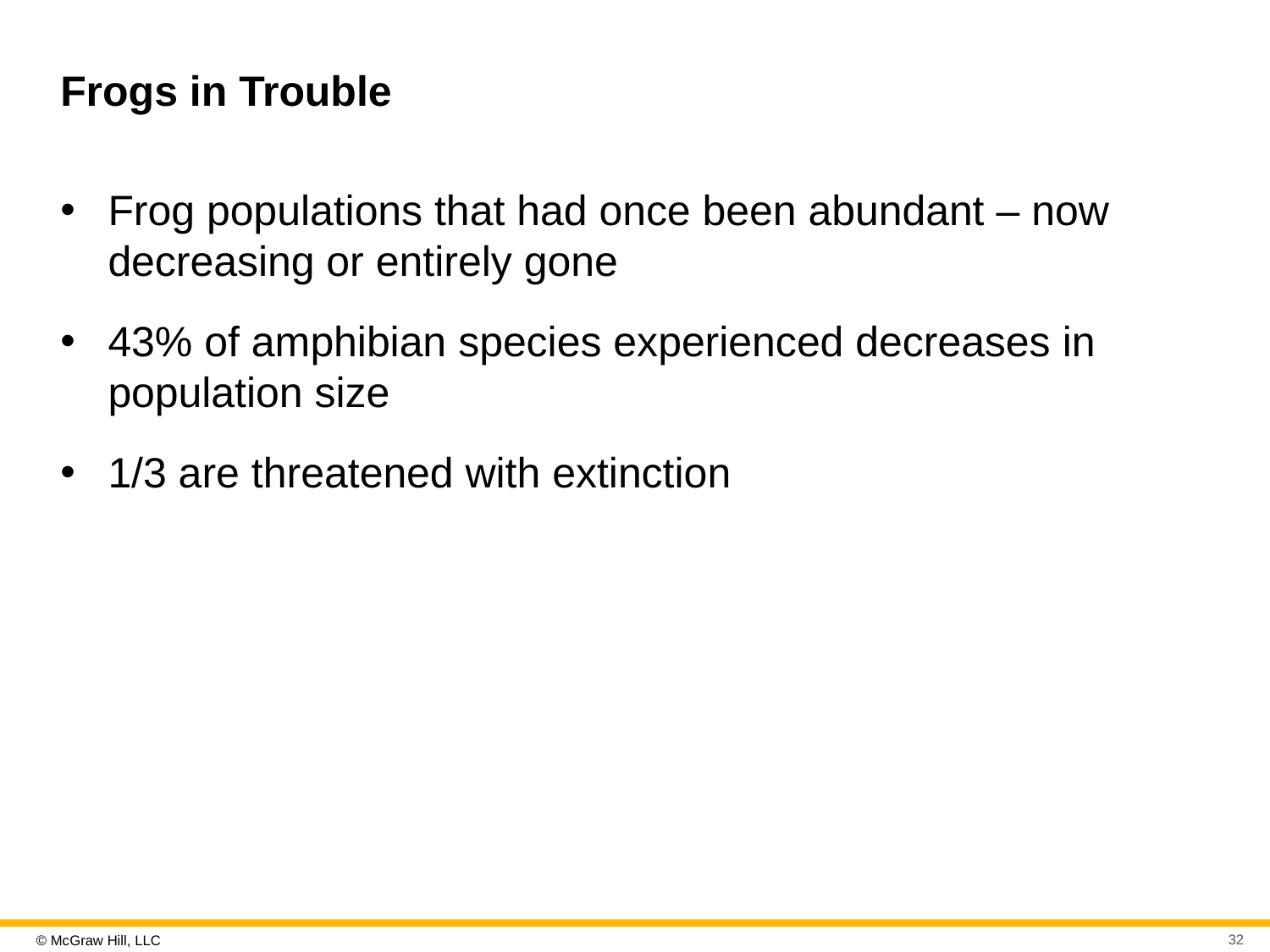

# Frogs in Trouble
Frog populations that had once been abundant – now decreasing or entirely gone
43% of amphibian species experienced decreases in population size
1/3 are threatened with extinction
32